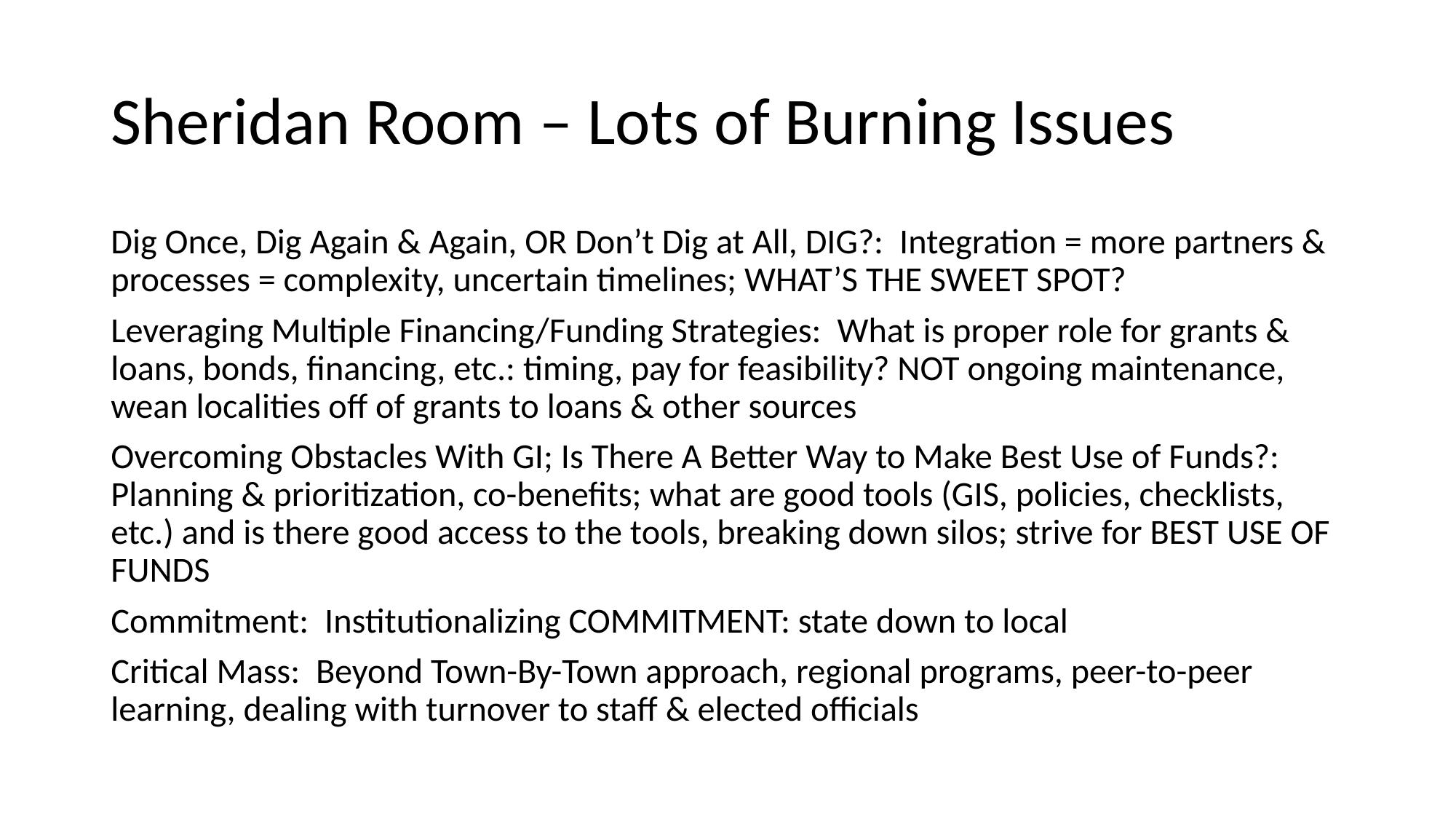

# Sheridan Room – Lots of Burning Issues
Dig Once, Dig Again & Again, OR Don’t Dig at All, DIG?:  Integration = more partners & processes = complexity, uncertain timelines; WHAT’S THE SWEET SPOT?
Leveraging Multiple Financing/Funding Strategies:  What is proper role for grants & loans, bonds, financing, etc.: timing, pay for feasibility? NOT ongoing maintenance, wean localities off of grants to loans & other sources
Overcoming Obstacles With GI; Is There A Better Way to Make Best Use of Funds?: Planning & prioritization, co-benefits; what are good tools (GIS, policies, checklists, etc.) and is there good access to the tools, breaking down silos; strive for BEST USE OF FUNDS
Commitment:  Institutionalizing COMMITMENT: state down to local
Critical Mass:  Beyond Town-By-Town approach, regional programs, peer-to-peer learning, dealing with turnover to staff & elected officials